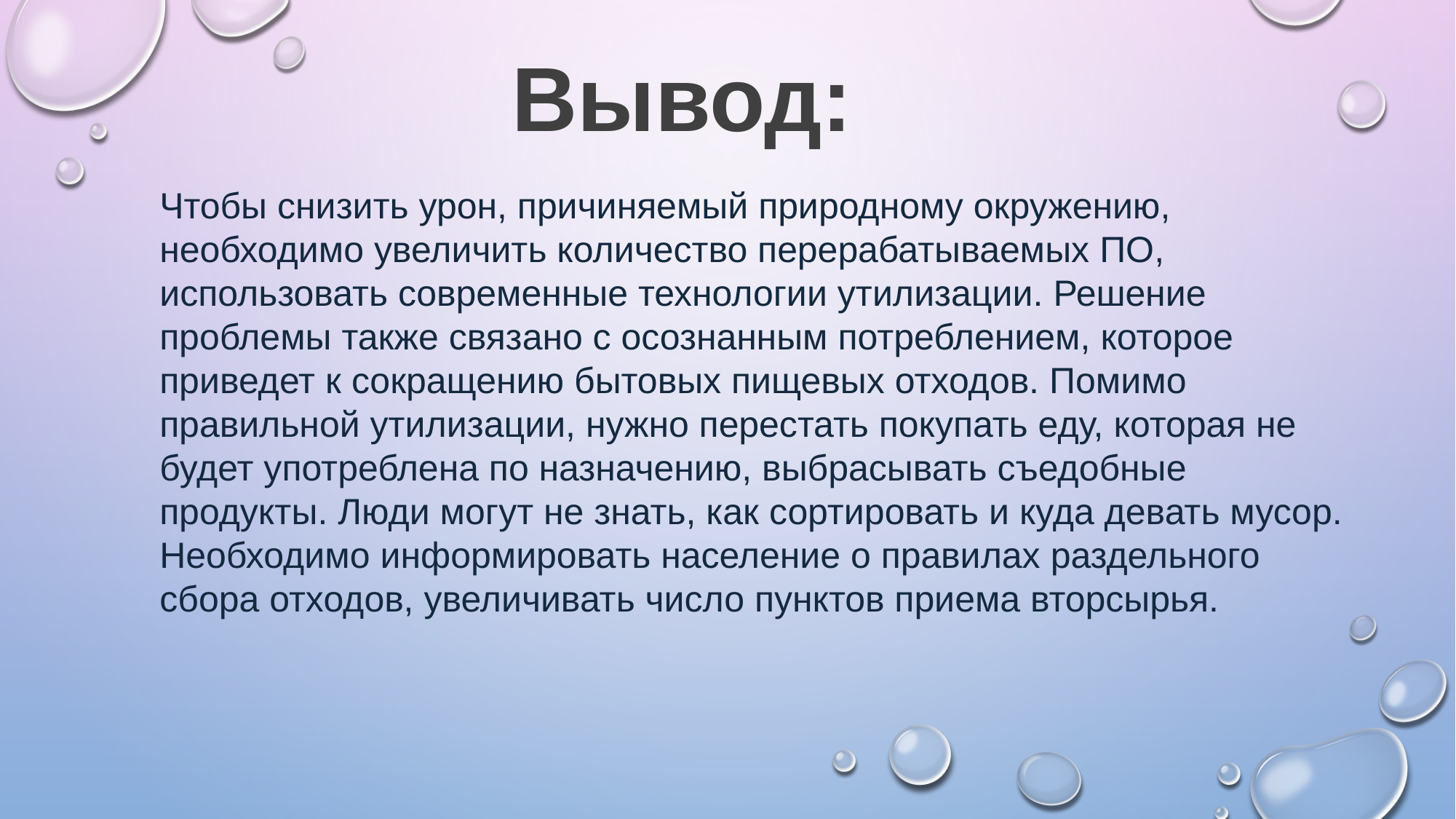

Вывод:
Чтобы снизить урон, причиняемый природному окружению, необходимо увеличить количество перерабатываемых ПО, использовать современные технологии утилизации. Решение проблемы также связано с осознанным потреблением, которое приведет к сокращению бытовых пищевых отходов. Помимо правильной утилизации, нужно перестать покупать еду, которая не будет употреблена по назначению, выбрасывать съедобные продукты. Люди могут не знать, как сортировать и куда девать мусор. Необходимо информировать население о правилах раздельного сбора отходов, увеличивать число пунктов приема вторсырья.